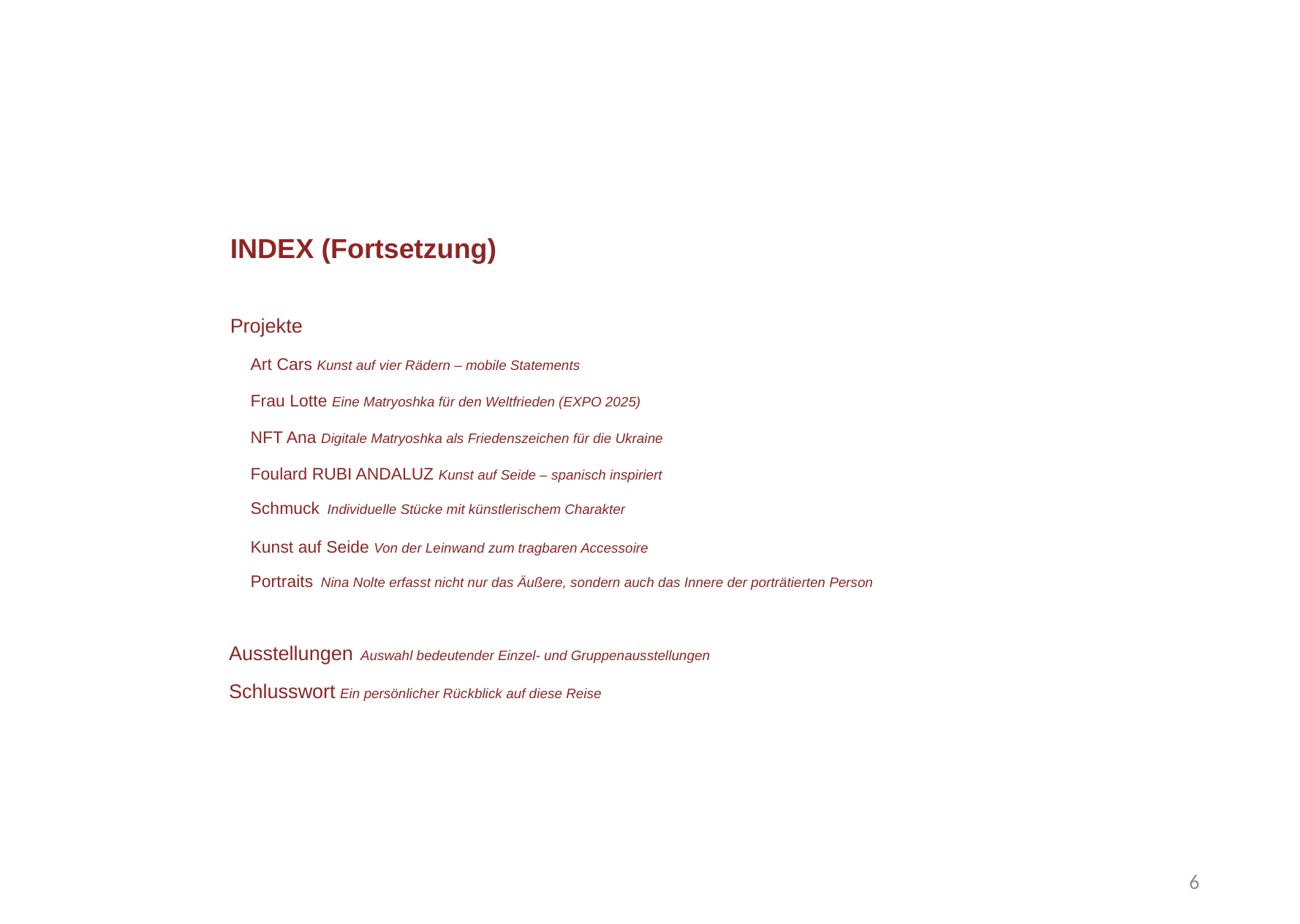

INDEX (Fortsetzung)

Projekte
Art Cars Kunst auf vier Rädern – mobile Statements
Frau Lotte Eine Matryoshka für den Weltfrieden (EXPO 2025)
NFT Ana Digitale Matryoshka als Friedenszeichen für die Ukraine
Foulard RUBI ANDALUZ Kunst auf Seide – spanisch inspiriert
Schmuck Individuelle Stücke mit künstlerischem Charakter
Kunst auf Seide Von der Leinwand zum tragbaren Accessoire
Portraits Nina Nolte erfasst nicht nur das Äußere, sondern auch das Innere der porträtierten Person

Ausstellungen Auswahl bedeutender Einzel- und Gruppenausstellungen
Schlusswort Ein persönlicher Rückblick auf diese Reise

6